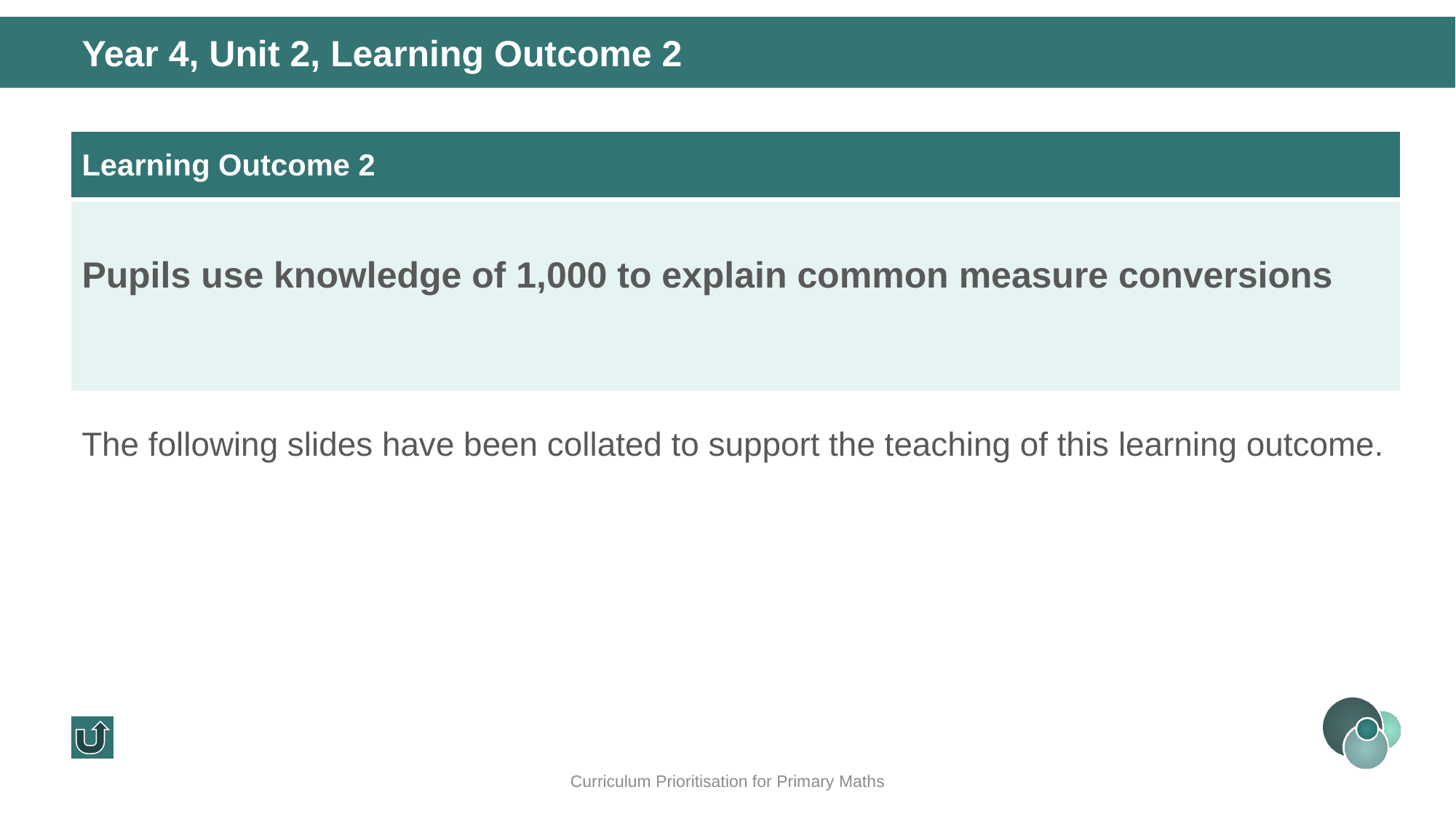

Year 4, Unit 2, Learning Outcome 2
| Learning Outcome 2 |
| --- |
| Pupils use knowledge of 1,000 to explain common measure conversions |
The following slides have been collated to support the teaching of this learning outcome.

Curriculum Prioritisation for Primary Maths